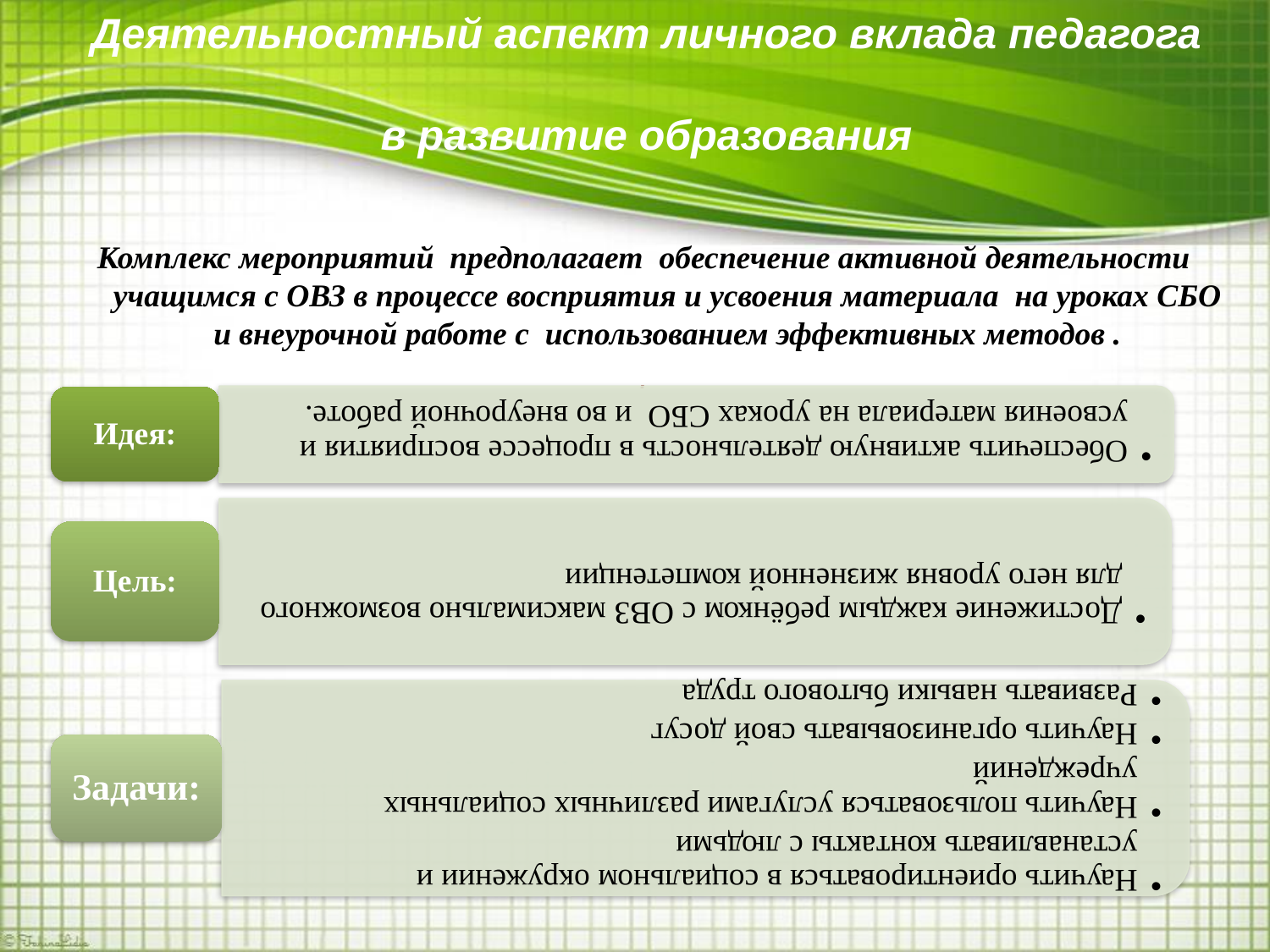

# Деятельностный аспект личного вклада педагога в развитие образования

Комплекс мероприятий  предполагает  обеспечение активной деятельности учащимся с ОВЗ в процессе восприятия и усвоения материала  на уроках СБО и внеурочной работе с  использованием эффективных методов .
.
Обеспечить активную деятельность в процессе восприятия и усвоения материала на уроках СБО  и во внеурочной работе.
Идея:
Достижение каждым ребёнком с ОВЗ максимально возможного для него уровня жизненной компетенции

Цель:
Научить ориентироваться в социальном окружении и устанавливать контакты с людьми
Научить пользоваться услугами различных социальных учреждений
Научить организовывать свой досуг
Развивать навыки бытового труда
Задачи: